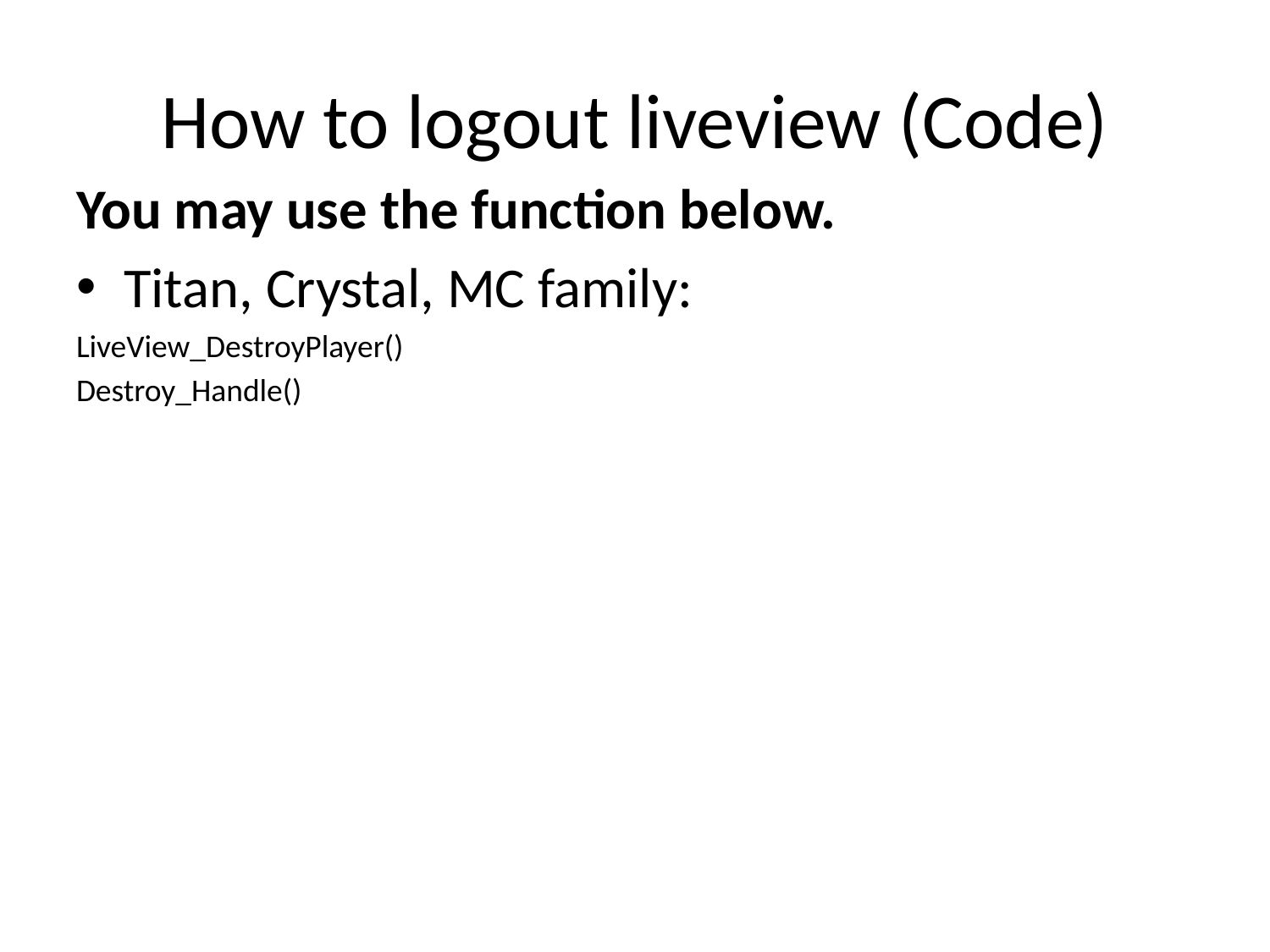

# How to logout liveview (Code)
You may use the function below.
Titan, Crystal, MC family:
LiveView_DestroyPlayer()
Destroy_Handle()